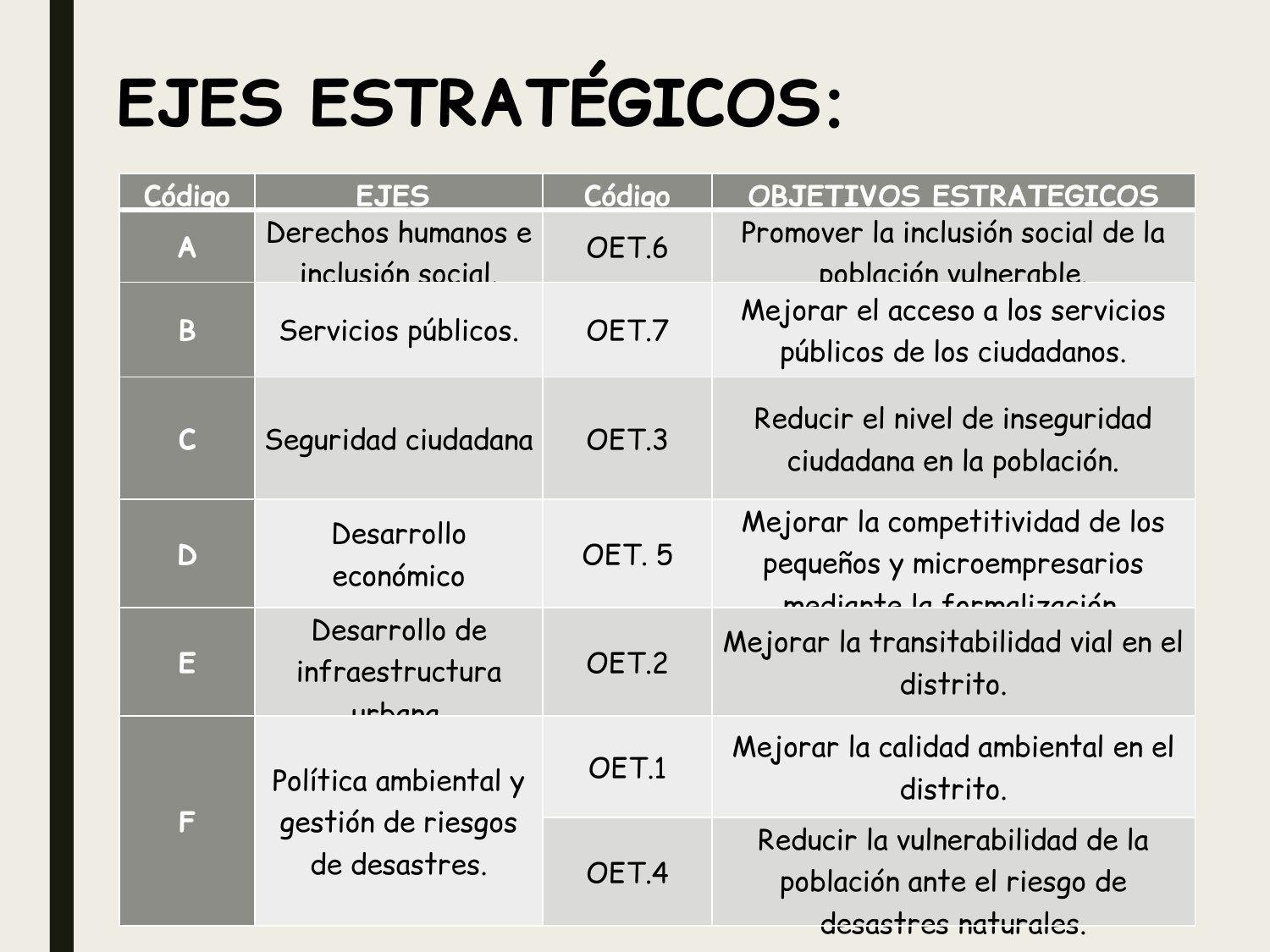

EJES ESTRATÉGICOS:
| Código | EJES | Código | OBJETIVOS ESTRATEGICOS |
| --- | --- | --- | --- |
| A | Derechos humanos e inclusión social. | OET.6 | Promover la inclusión social de la población vulnerable. |
| B | Servicios públicos. | OET.7 | Mejorar el acceso a los servicios públicos de los ciudadanos. |
| C | Seguridad ciudadana | OET.3 | Reducir el nivel de inseguridad ciudadana en la población. |
| D | Desarrollo económico | OET. 5 | Mejorar la competitividad de los pequeños y microempresarios mediante la formalización. |
| E | Desarrollo de infraestructura urbana. | OET.2 | Mejorar la transitabilidad vial en el distrito. |
| F | Política ambiental y gestión de riesgos de desastres. | OET.1 | Mejorar la calidad ambiental en el distrito. |
| OET.4 |  | OET.4 | Reducir la vulnerabilidad de la población ante el riesgo de desastres naturales. |